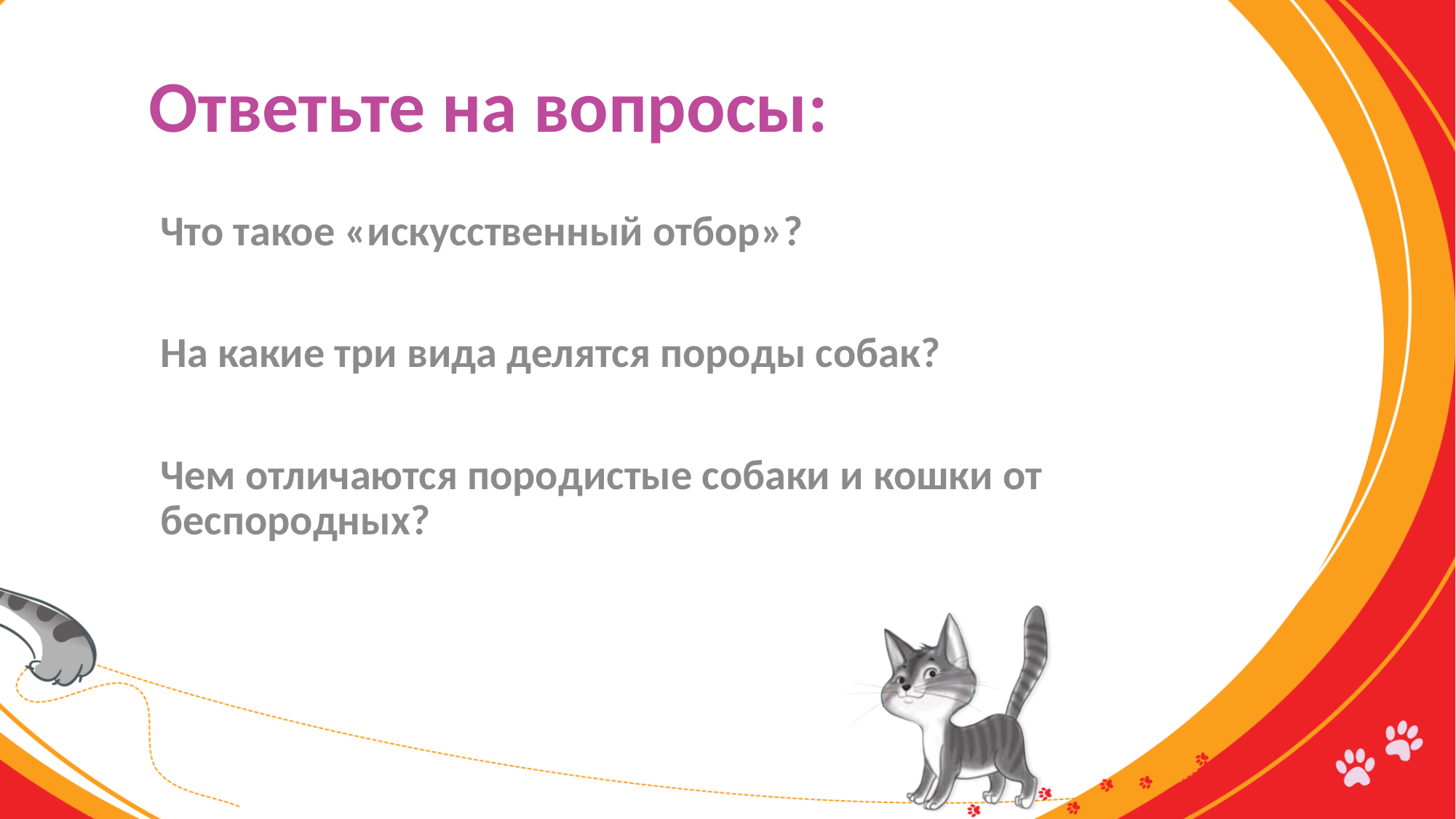

# Ответьте на вопросы:
Что такое «искусственный отбор»?

На какие три вида делятся породы собак?

Чем отличаются породистые собаки и кошки от беспородных?